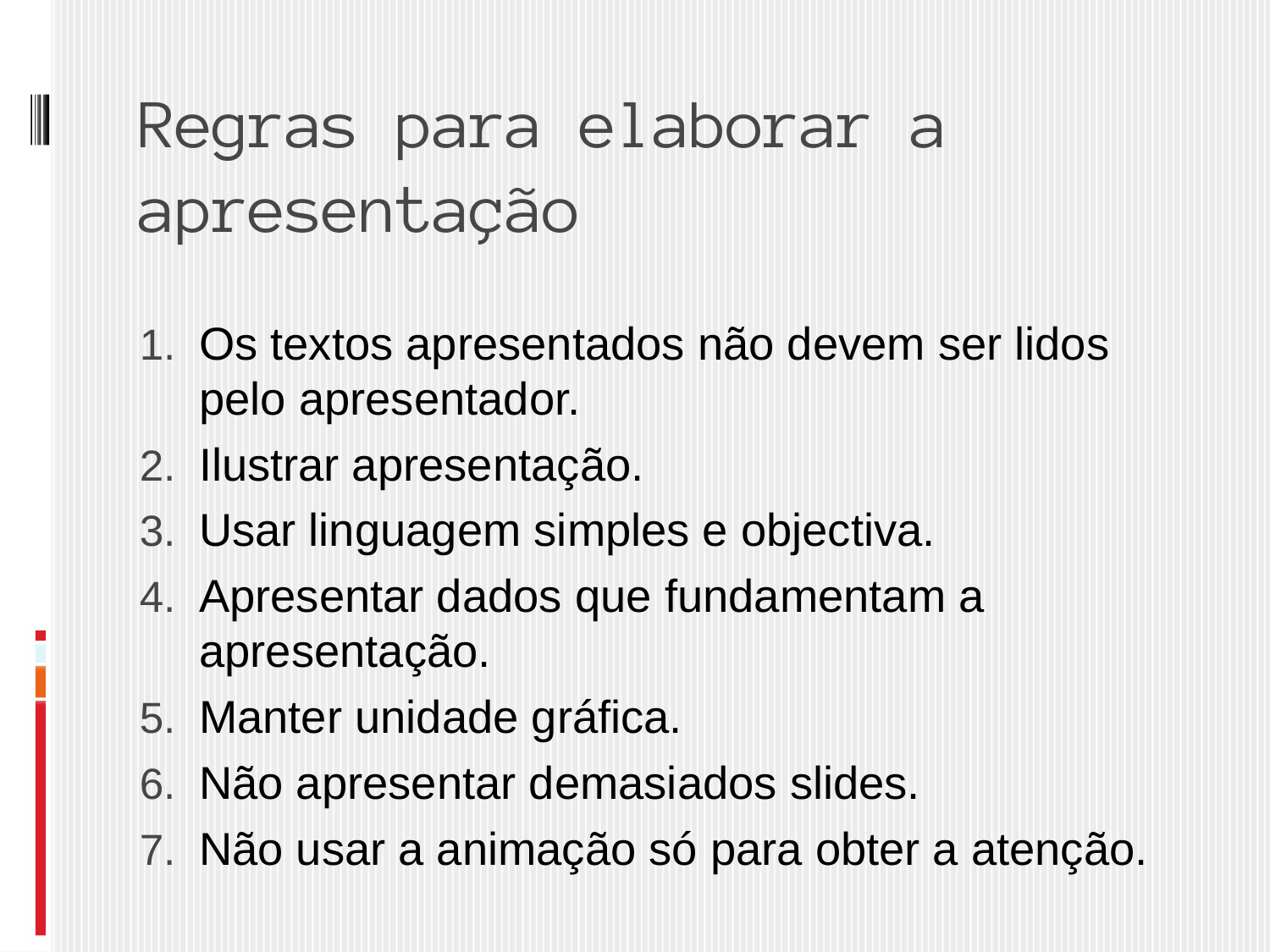

# Regras para elaborar a apresentação
Os textos apresentados não devem ser lidos pelo apresentador.
Ilustrar apresentação.
Usar linguagem simples e objectiva.
Apresentar dados que fundamentam a apresentação.
Manter unidade gráfica.
Não apresentar demasiados slides.
Não usar a animação só para obter a atenção.